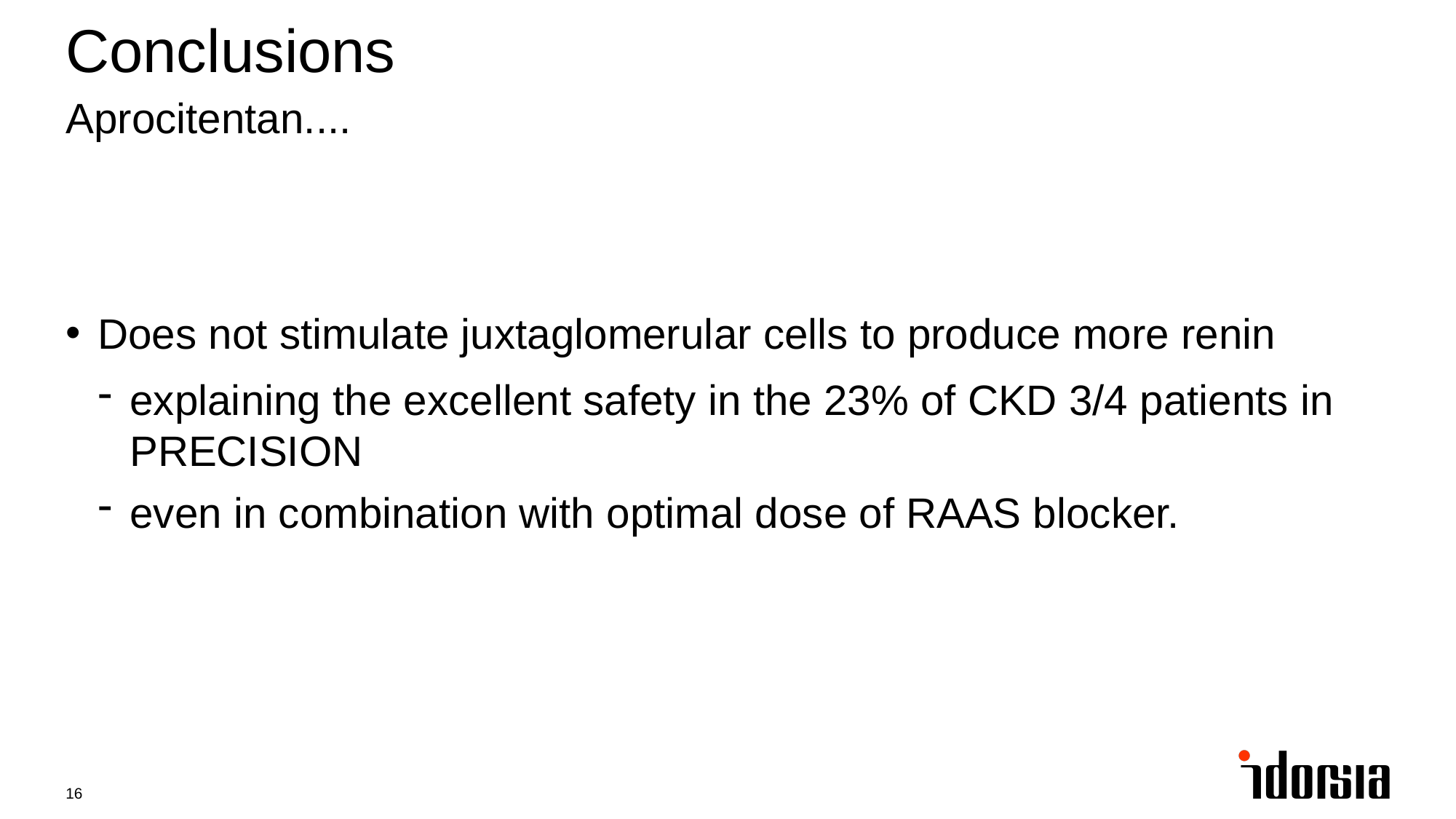

# Conclusions
Aprocitentan....

Does not stimulate juxtaglomerular cells to produce more renin
explaining the excellent safety in the 23% of CKD 3/4 patients in PRECISION
even in combination with optimal dose of RAAS blocker.

16